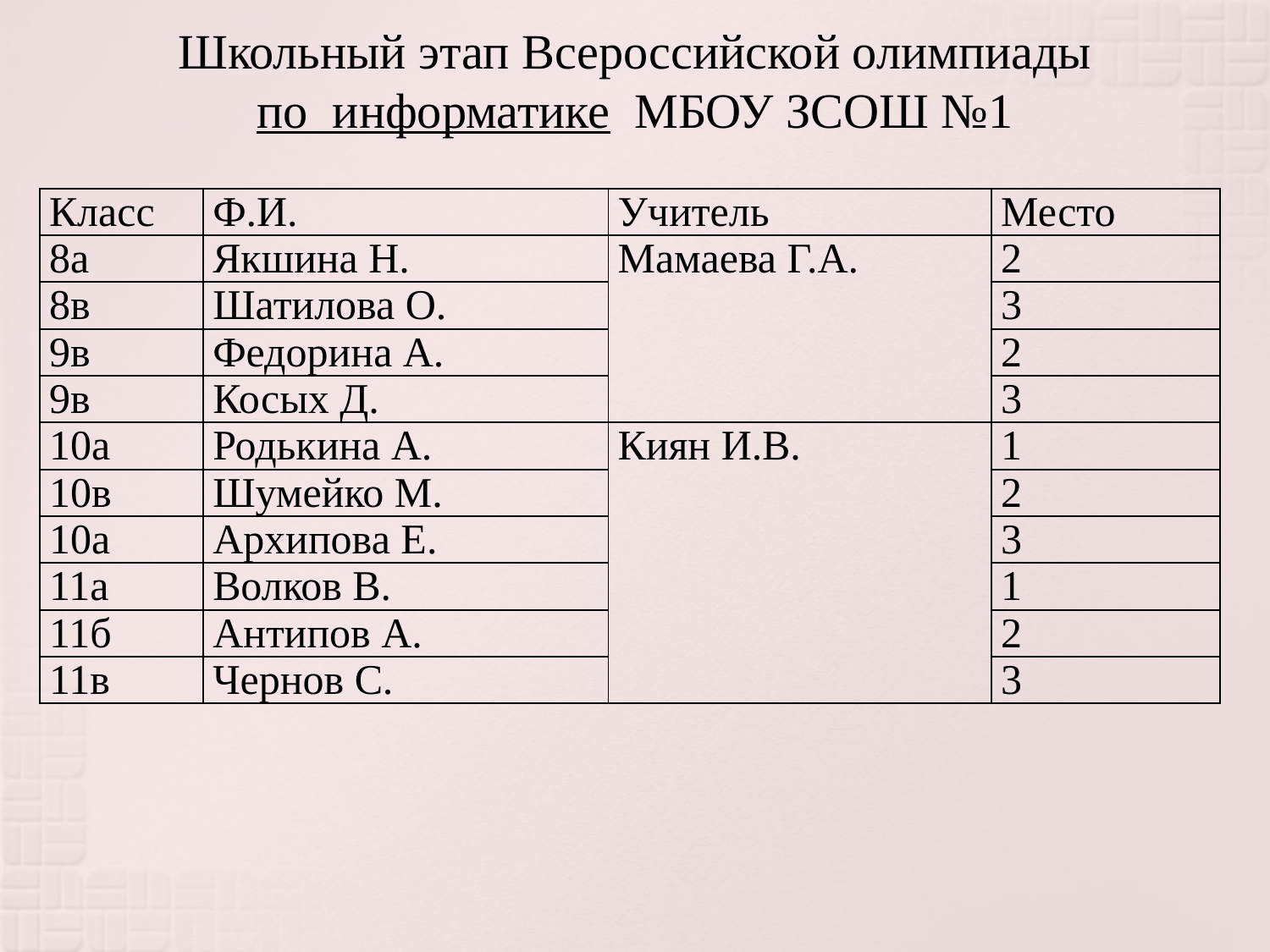

Школьный этап Всероссийской олимпиады
 по  информатике  МБОУ ЗСОШ №1

| Класс | Ф.И. | Учитель | Место |
| --- | --- | --- | --- |
| 8а | Якшина Н. | Мамаева Г.А. | 2 |
| 8в | Шатилова О. |  | 3 |
| 9в | Федорина А. |  | 2 |
| 9в | Косых Д. |  | 3 |
| 10а | Родькина А. | Киян И.В. | 1 |
| 10в | Шумейко М. |  | 2 |
| 10а | Архипова Е. |  | 3 |
| 11а | Волков В. |  | 1 |
| 11б | Антипов А. |  | 2 |
| 11в | Чернов С. |  | 3 |